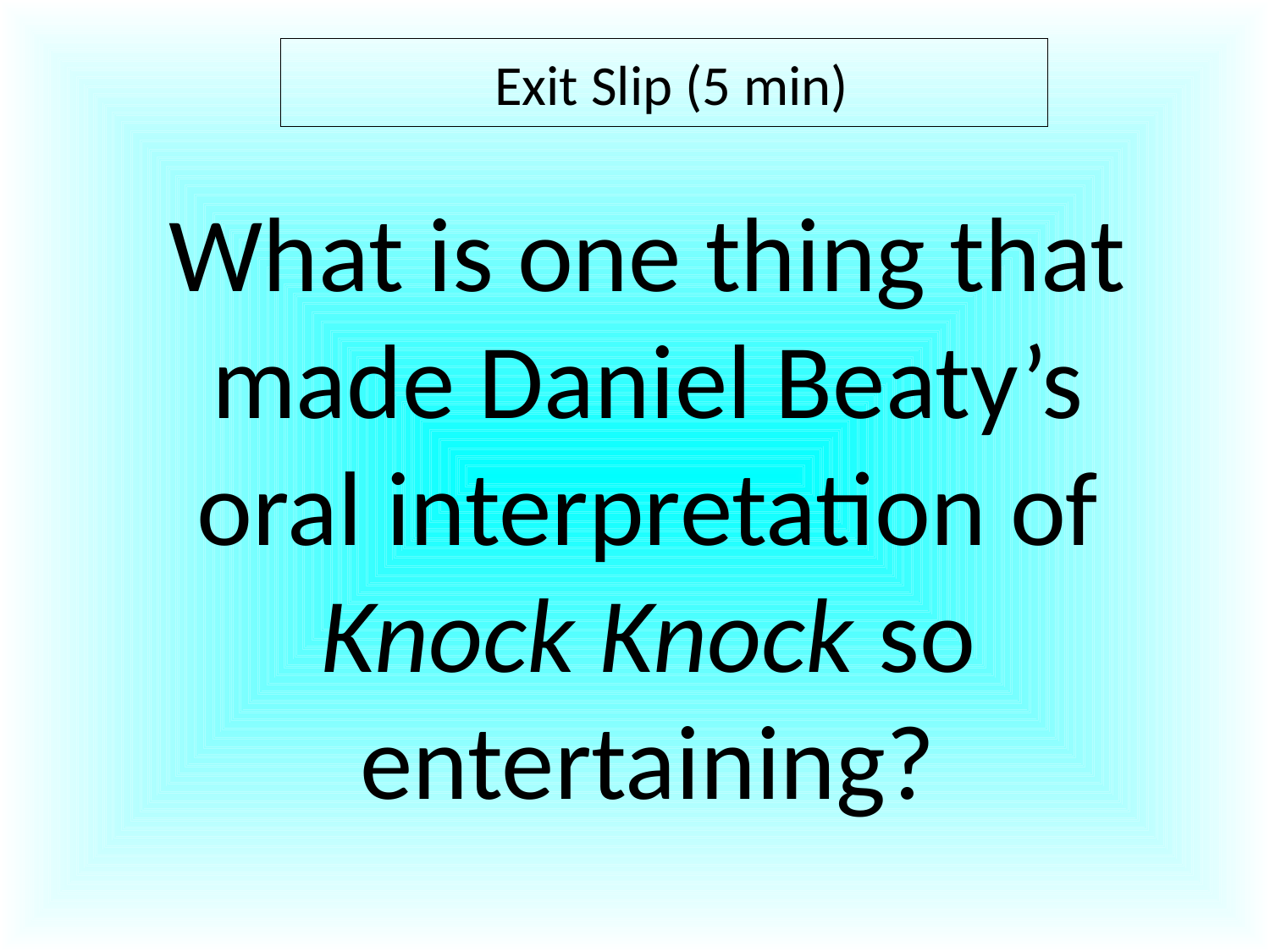

Exit Slip (5 min)
What is one thing that made Daniel Beaty’s oral interpretation of Knock Knock so entertaining?